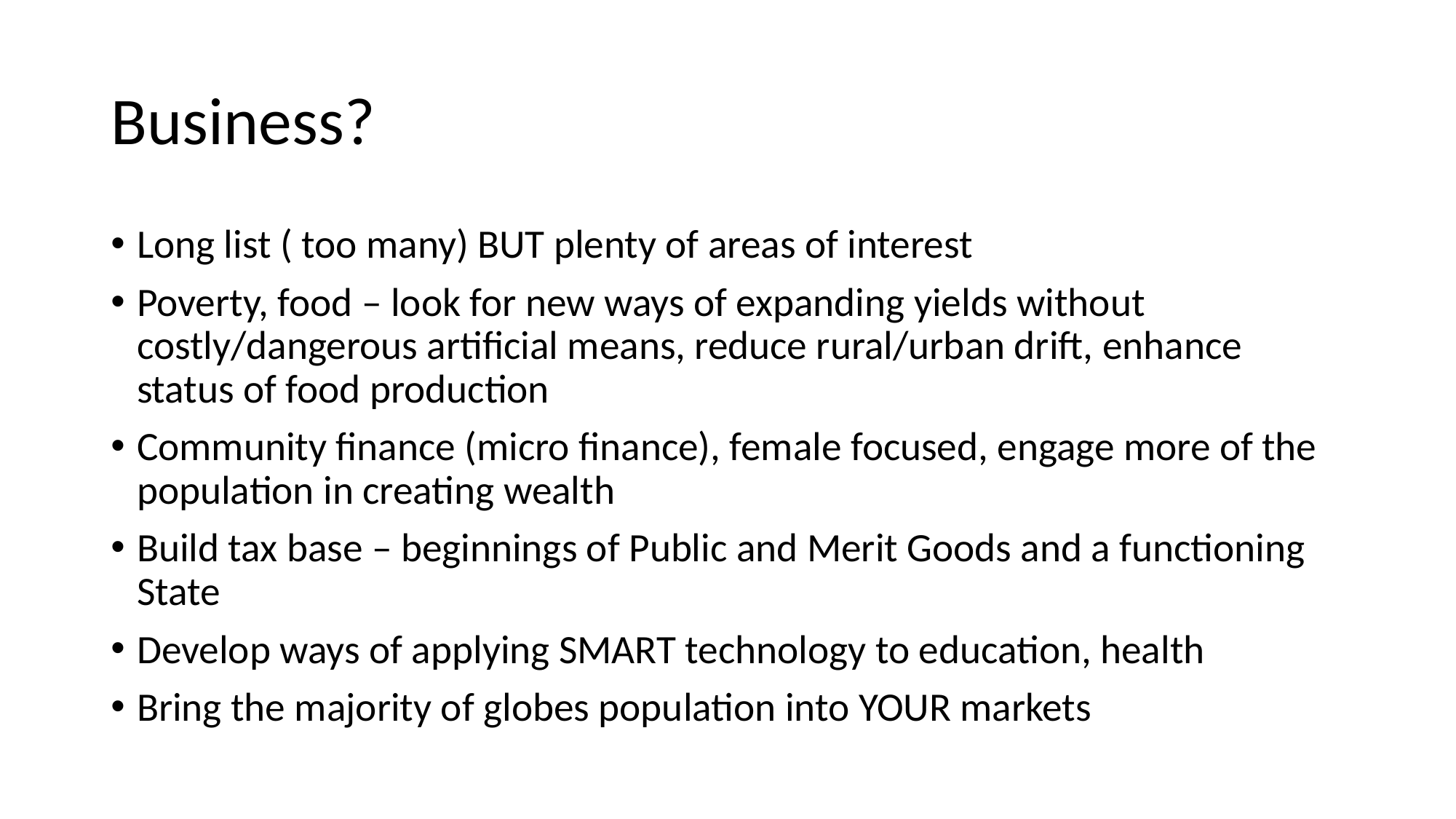

# Business?
Long list ( too many) BUT plenty of areas of interest
Poverty, food – look for new ways of expanding yields without costly/dangerous artificial means, reduce rural/urban drift, enhance status of food production
Community finance (micro finance), female focused, engage more of the population in creating wealth
Build tax base – beginnings of Public and Merit Goods and a functioning State
Develop ways of applying SMART technology to education, health
Bring the majority of globes population into YOUR markets